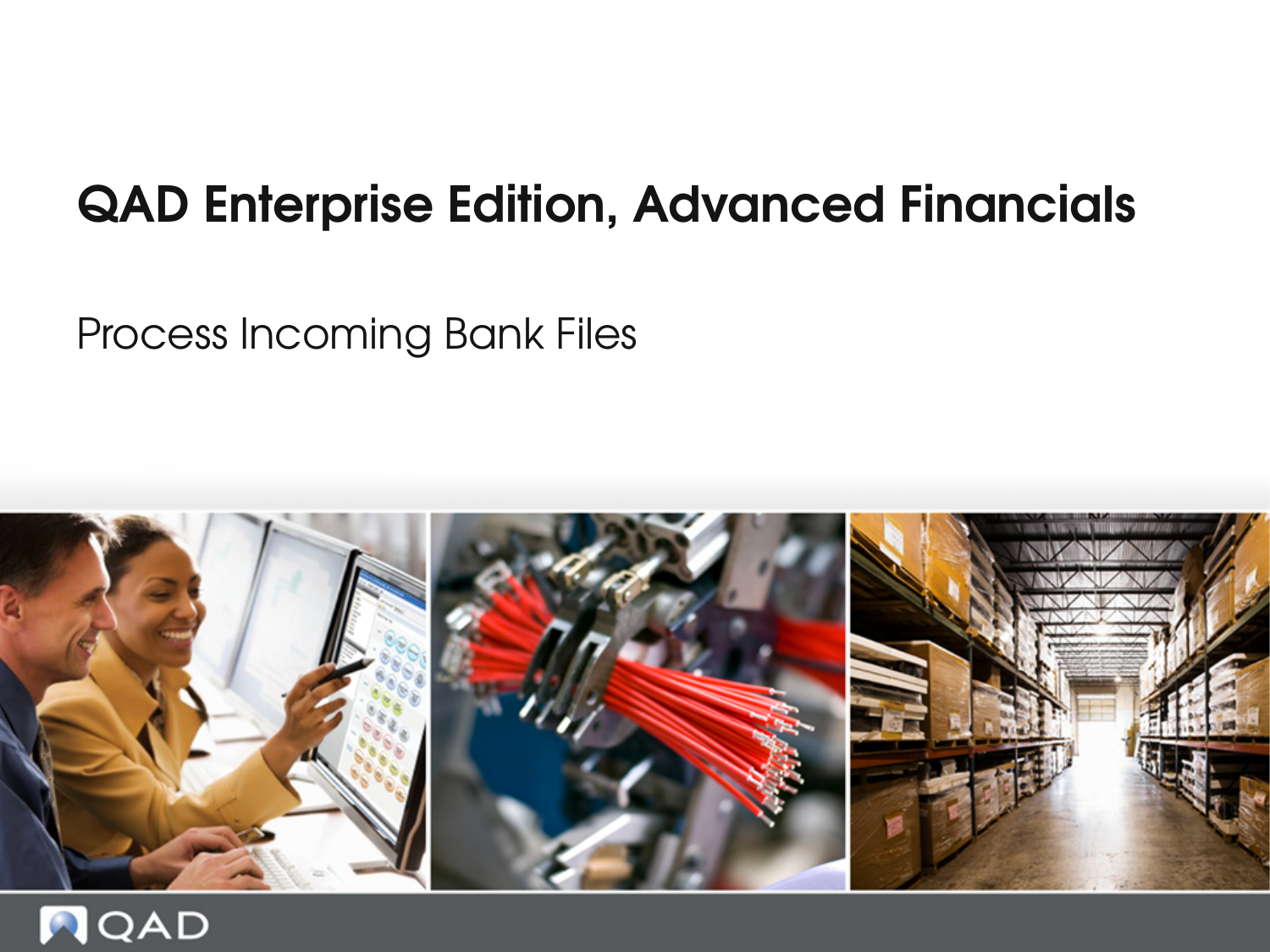

QAD Enterprise Edition, Advanced Financials
# Process Incoming Bank Files